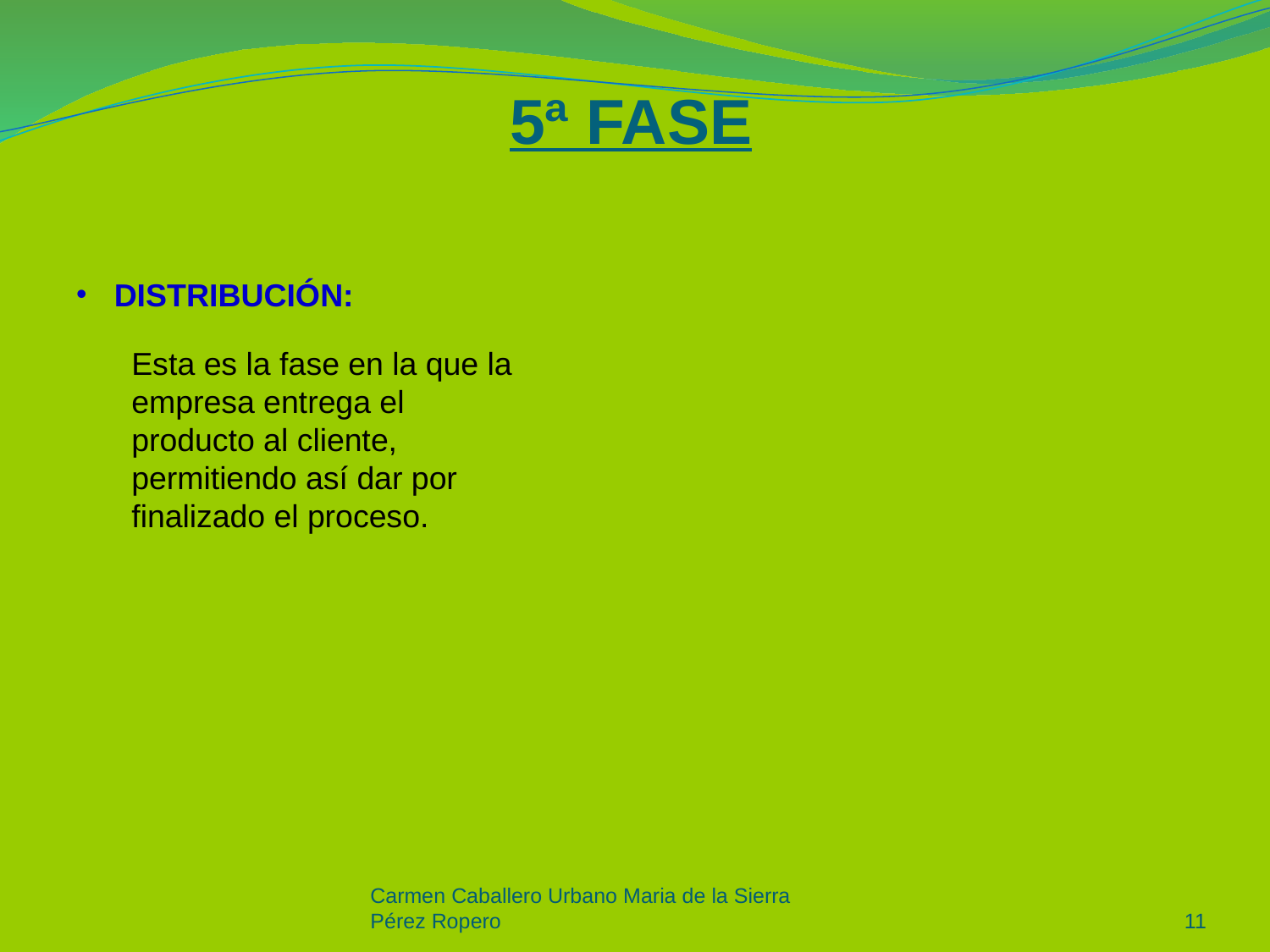

# 5ª FASE
DISTRIBUCIÓN:

Esta es la fase en la que la empresa entrega el producto al cliente, permitiendo así dar por finalizado el proceso.
Carmen Caballero Urbano Maria de la Sierra Pérez Ropero
11